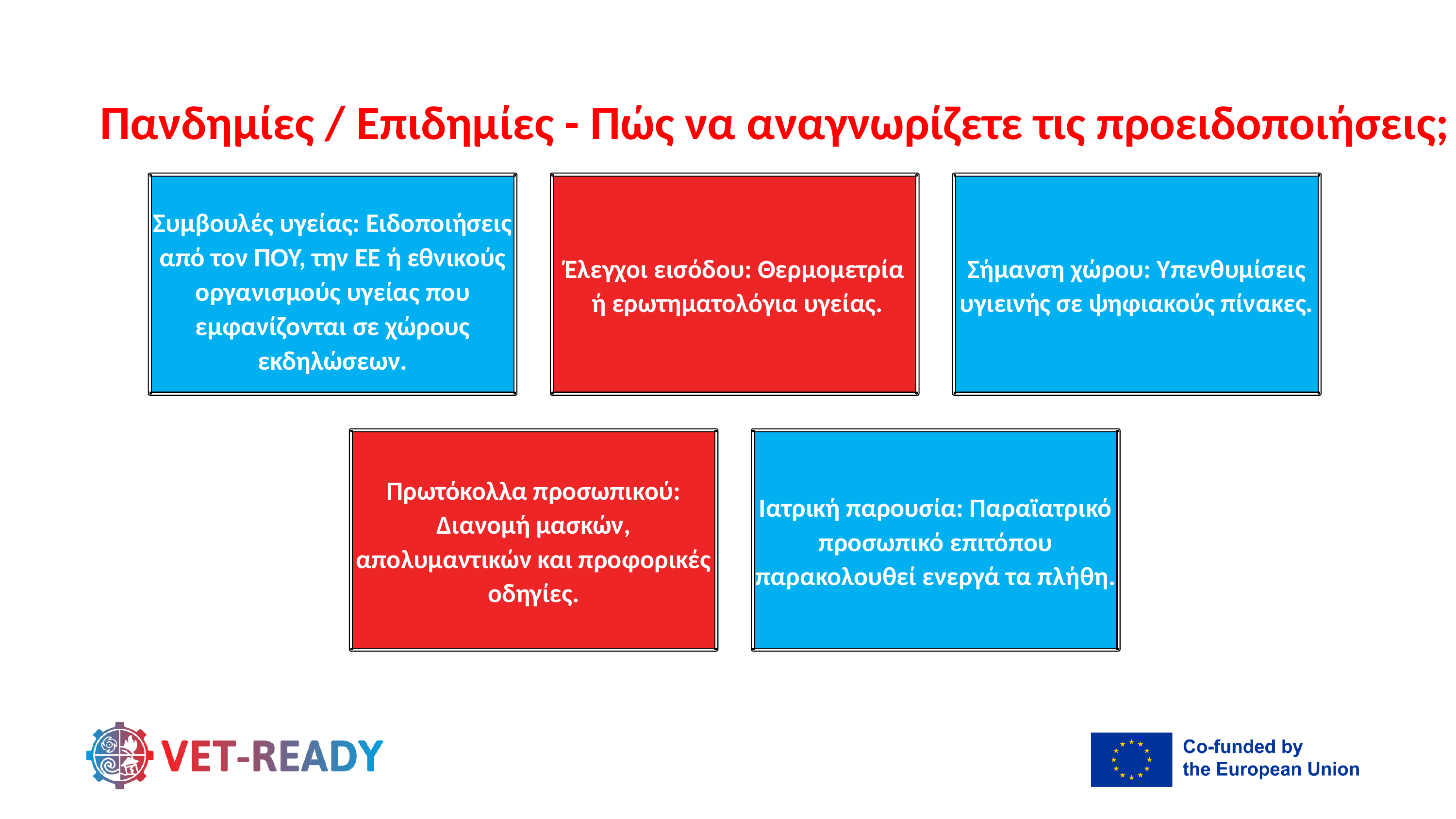

Πανδημίες / Επιδημίες - Πώς να αναγνωρίζετε τις προειδοποιήσεις;

Συμβουλές υγείας: Ειδοποιήσεις από τον ΠΟΥ, την ΕΕ ή εθνικούς οργανισμούς υγείας που εμφανίζονται σε χώρους εκδηλώσεων.

Έλεγχοι εισόδου: Θερμομετρία
 ή ερωτηματολόγια υγείας.

Σήμανση χώρου: Υπενθυμίσεις υγιεινής σε ψηφιακούς πίνακες.

Πρωτόκολλα προσωπικού: Διανομή μασκών, απολυμαντικών και προφορικές οδηγίες.

Ιατρική παρουσία: Παραϊατρικό προσωπικό επιτόπου παρακολουθεί ενεργά τα πλήθη.